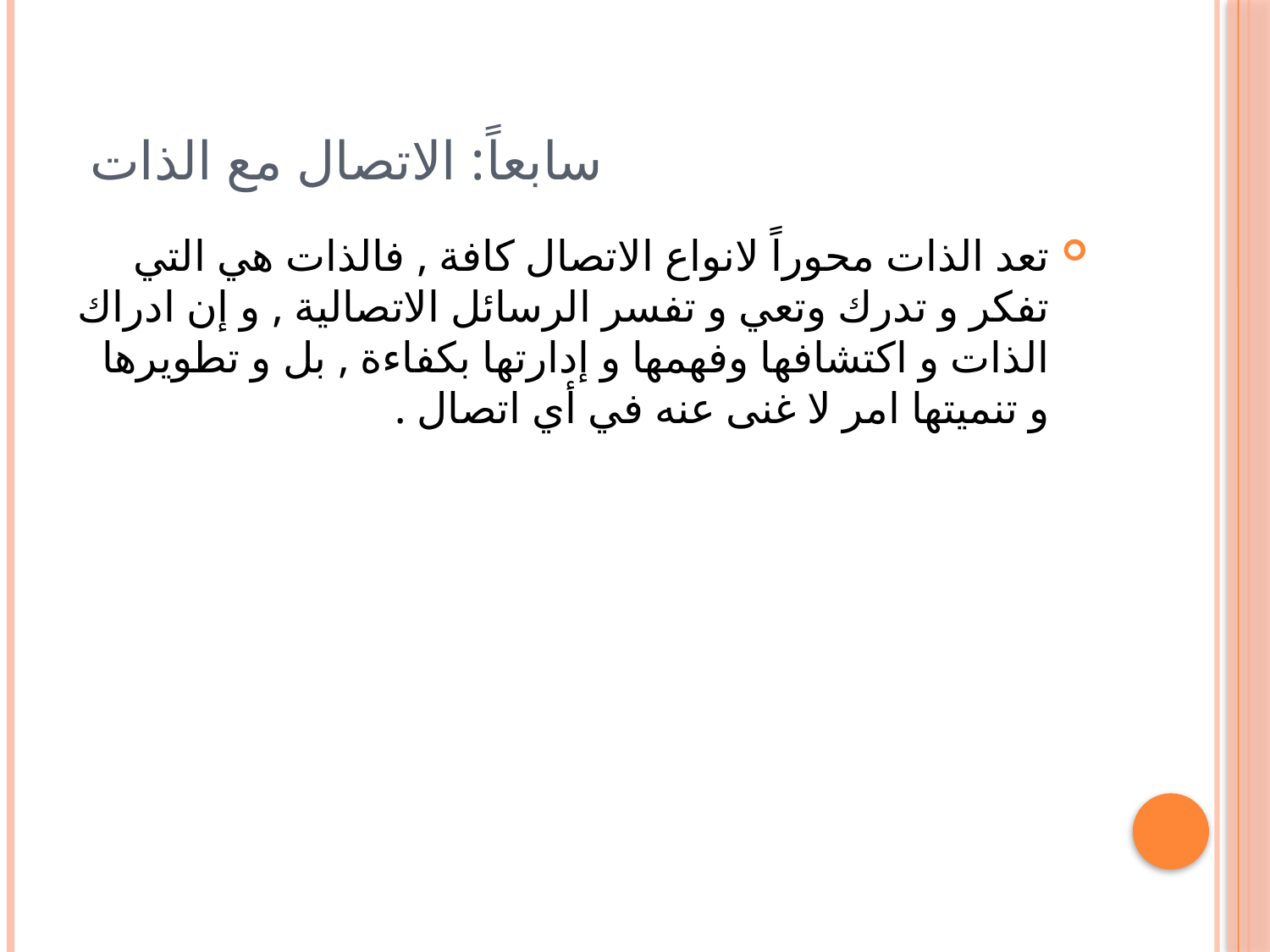

# سابعاً: الاتصال مع الذات
تعد الذات محوراً لانواع الاتصال كافة , فالذات هي التي تفكر و تدرك وتعي و تفسر الرسائل الاتصالية , و إن ادراك الذات و اكتشافها وفهمها و إدارتها بكفاءة , بل و تطويرها و تنميتها امر لا غنى عنه في أي اتصال .